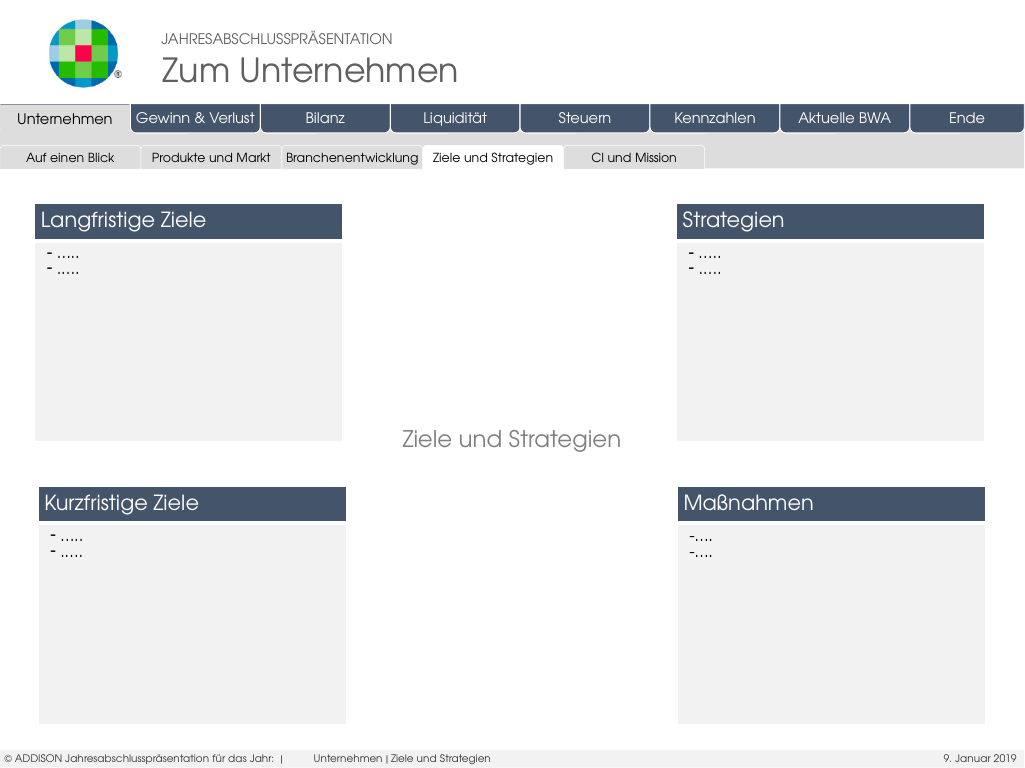

|  |  |  |  |  |  |
| --- | --- | --- | --- | --- | --- |
Auf einen Blick
Produkte und Markt
Branchenentwicklung
Ziele und Strategien
CI und Mission
Eigene Folie
| Langfristige Ziele |
| --- |
| ….. .…. |
| Strategien |
| --- |
| ….. .…. |
Ziele und Strategien
| Kurzfristige Ziele |
| --- |
| ….. .…. |
| Maßnahmen |
| --- |
| -…. -…. |
# Unternehmen | Ziele und Strategien
© ADDISON Jahresabschlusspräsentation für das Jahr:  |